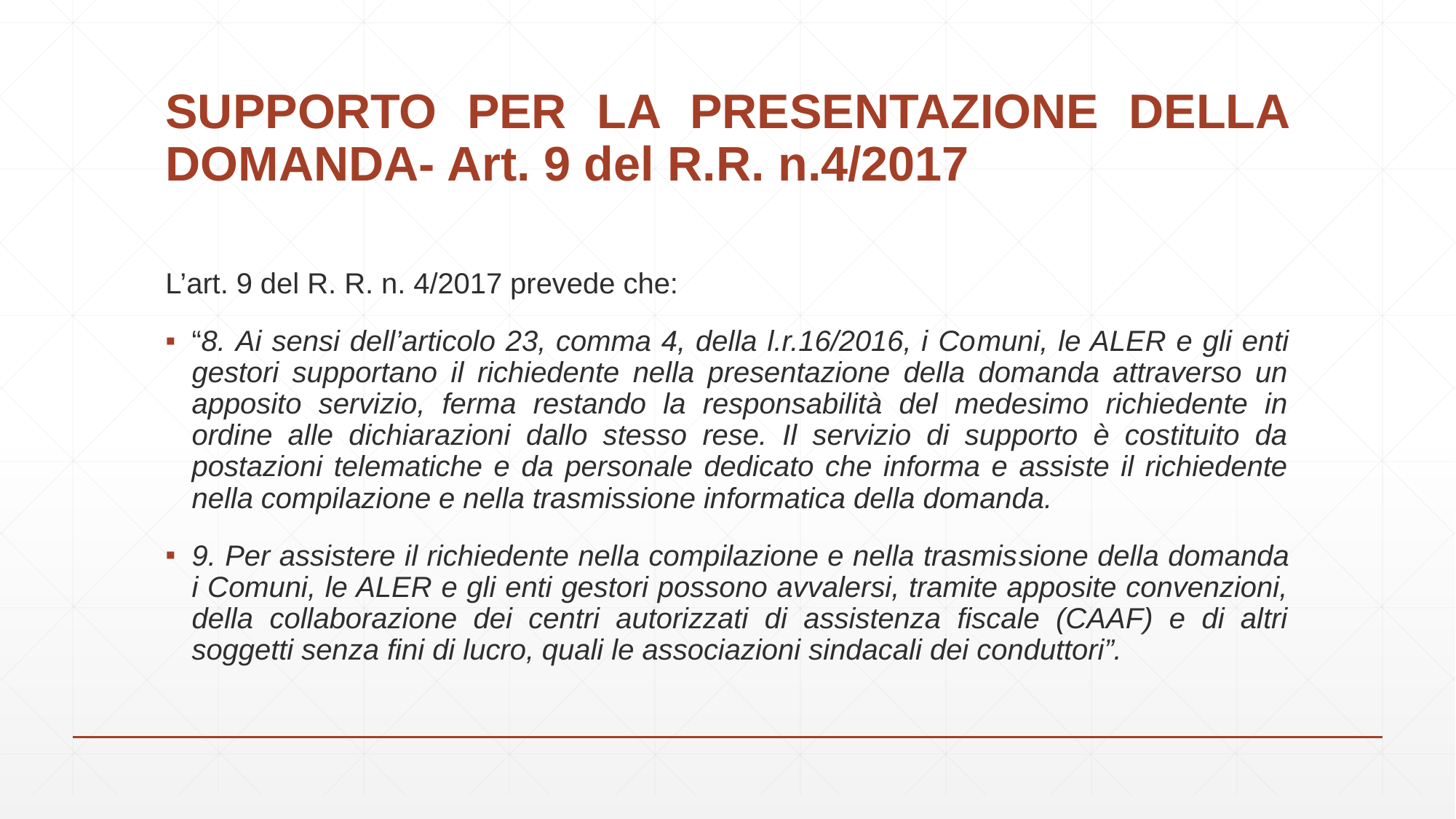

# SUPPORTO PER LA PRESENTAZIONE DELLA DOMANDA- Art. 9 del R.R. n.4/2017

L’art. 9 del R. R. n. 4/2017 prevede che:
“8. Ai sensi dell’articolo 23, comma 4, della l.r.16/2016, i Co­muni, le ALER e gli enti gestori supportano il richiedente nella presentazione della domanda attraverso un apposito servizio, ferma restando la responsabilità del medesimo richiedente in ordine alle dichiarazioni dallo stesso rese. Il servizio di supporto è costituito da postazioni telematiche e da personale dedicato che informa e assiste il richiedente nella compilazione e nella trasmissione informatica della domanda.
9. Per assistere il richiedente nella compilazione e nella trasmis­sione della domanda i Comuni, le ALER e gli enti gestori possono avvalersi, tramite apposite convenzioni, della collaborazione dei centri autorizzati di assistenza fiscale (CAAF) e di altri soggetti sen­za fini di lucro, quali le associazioni sindacali dei conduttori”.